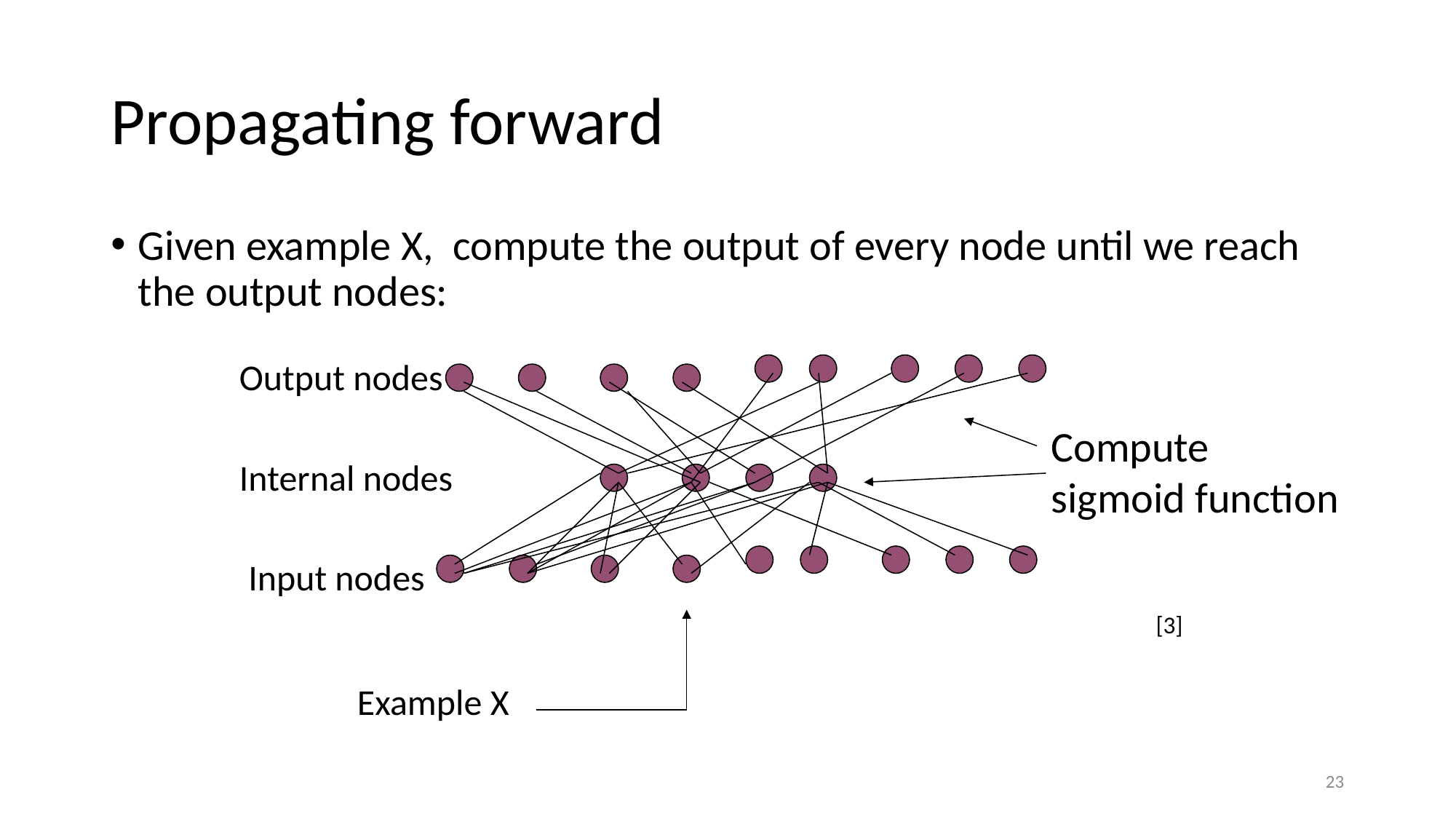

# Propagating forward
Given example X,  compute the output of every node until we reach the output nodes:

Output nodes

Compute sigmoid function

Internal nodes

Input nodes

[3]
Example X
23